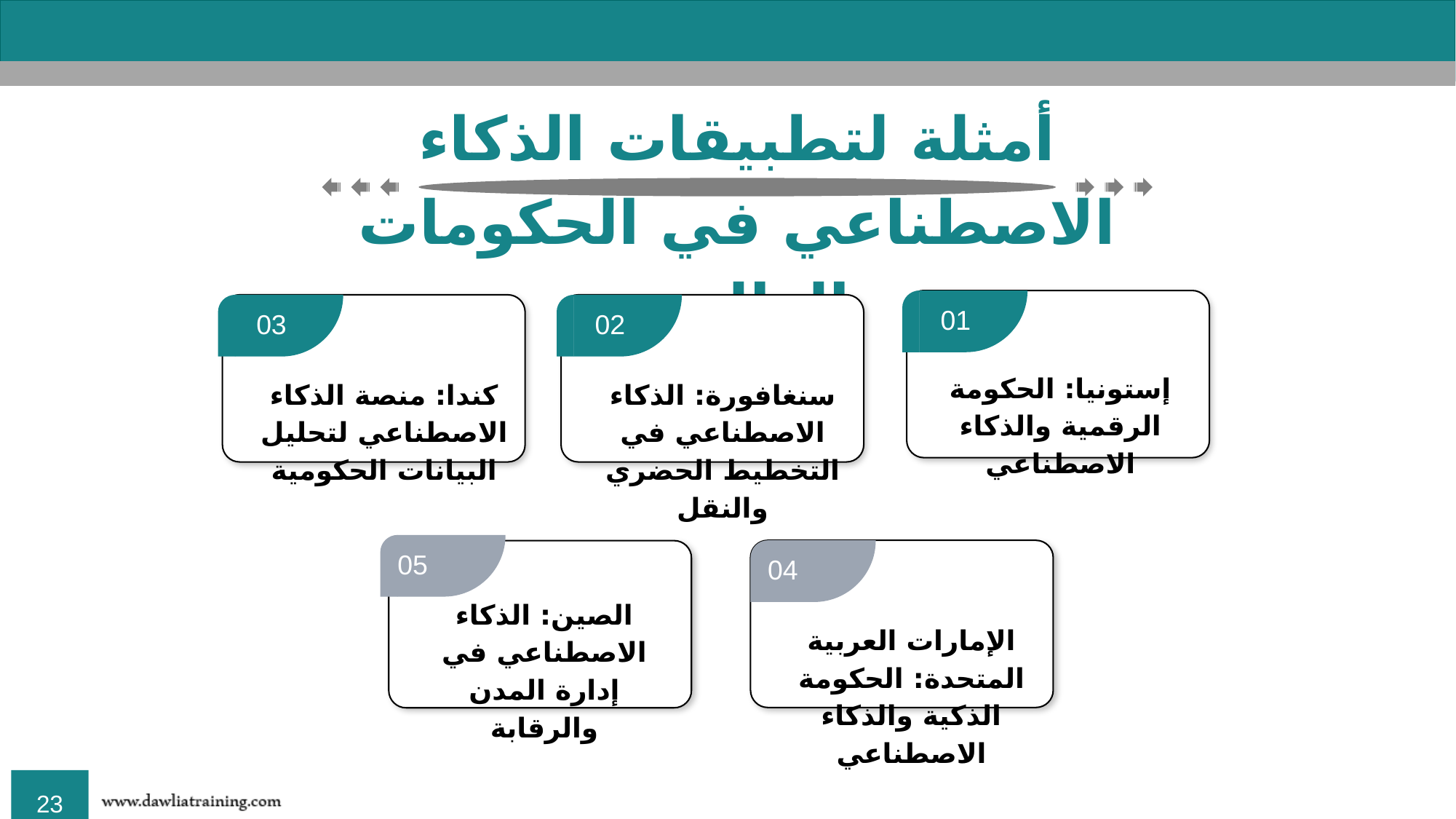

أمثلة لتطبيقات الذكاء الاصطناعي في الحكومات العالمية

01
إستونيا: الحكومة الرقمية والذكاء الاصطناعي

03
كندا: منصة الذكاء الاصطناعي لتحليل البيانات الحكومية

02
سنغافورة: الذكاء الاصطناعي في التخطيط الحضري والنقل

05
الصين: الذكاء الاصطناعي في إدارة المدن والرقابة

04
الإمارات العربية المتحدة: الحكومة الذكية والذكاء الاصطناعي